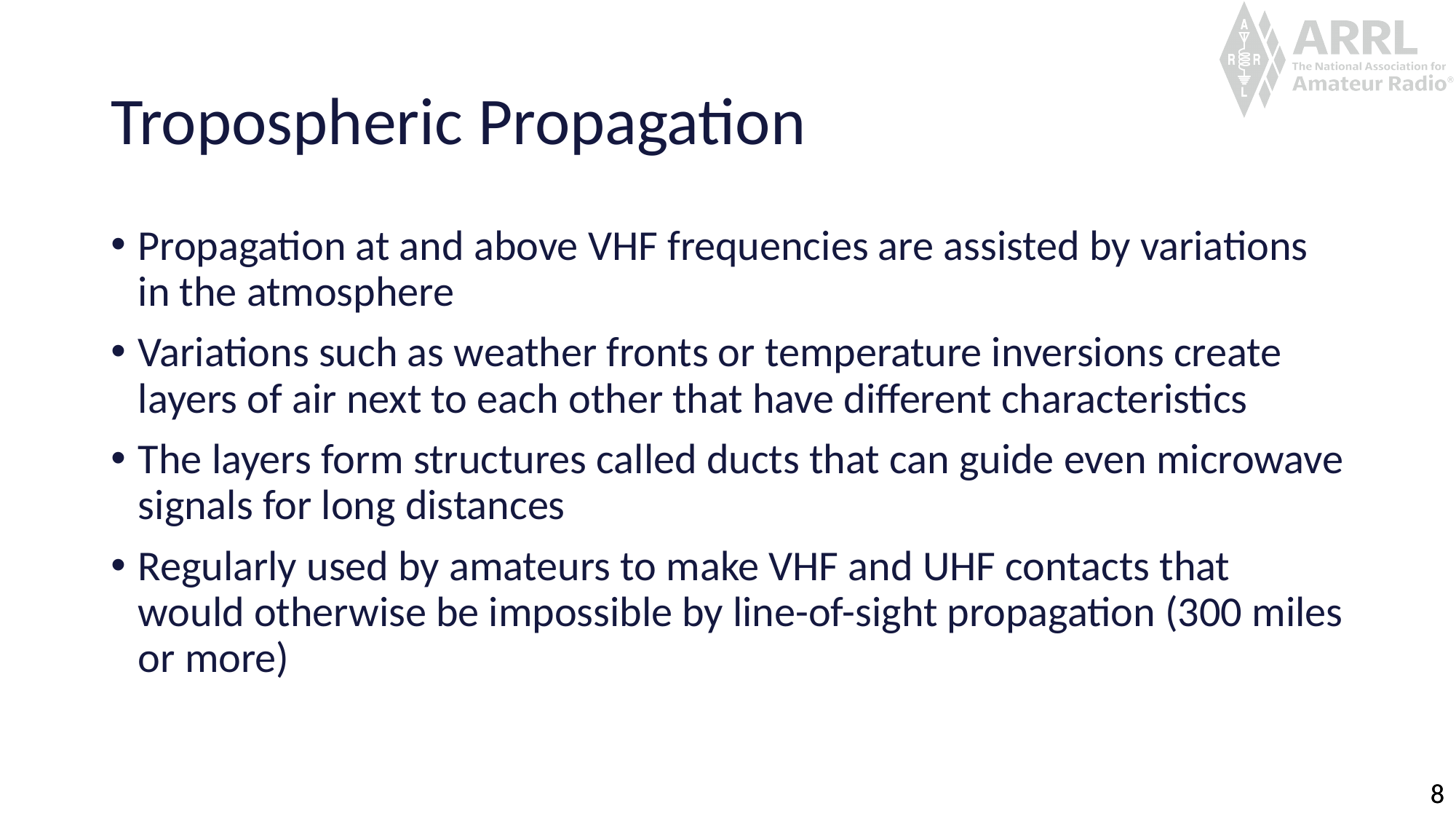

# Tropospheric Propagation
Propagation at and above VHF frequencies are assisted by variations in the atmosphere
Variations such as weather fronts or temperature inversions create layers of air next to each other that have different characteristics
The layers form structures called ducts that can guide even microwave signals for long distances
Regularly used by amateurs to make VHF and UHF contacts that would otherwise be impossible by line-of-sight propagation (300 miles or more)